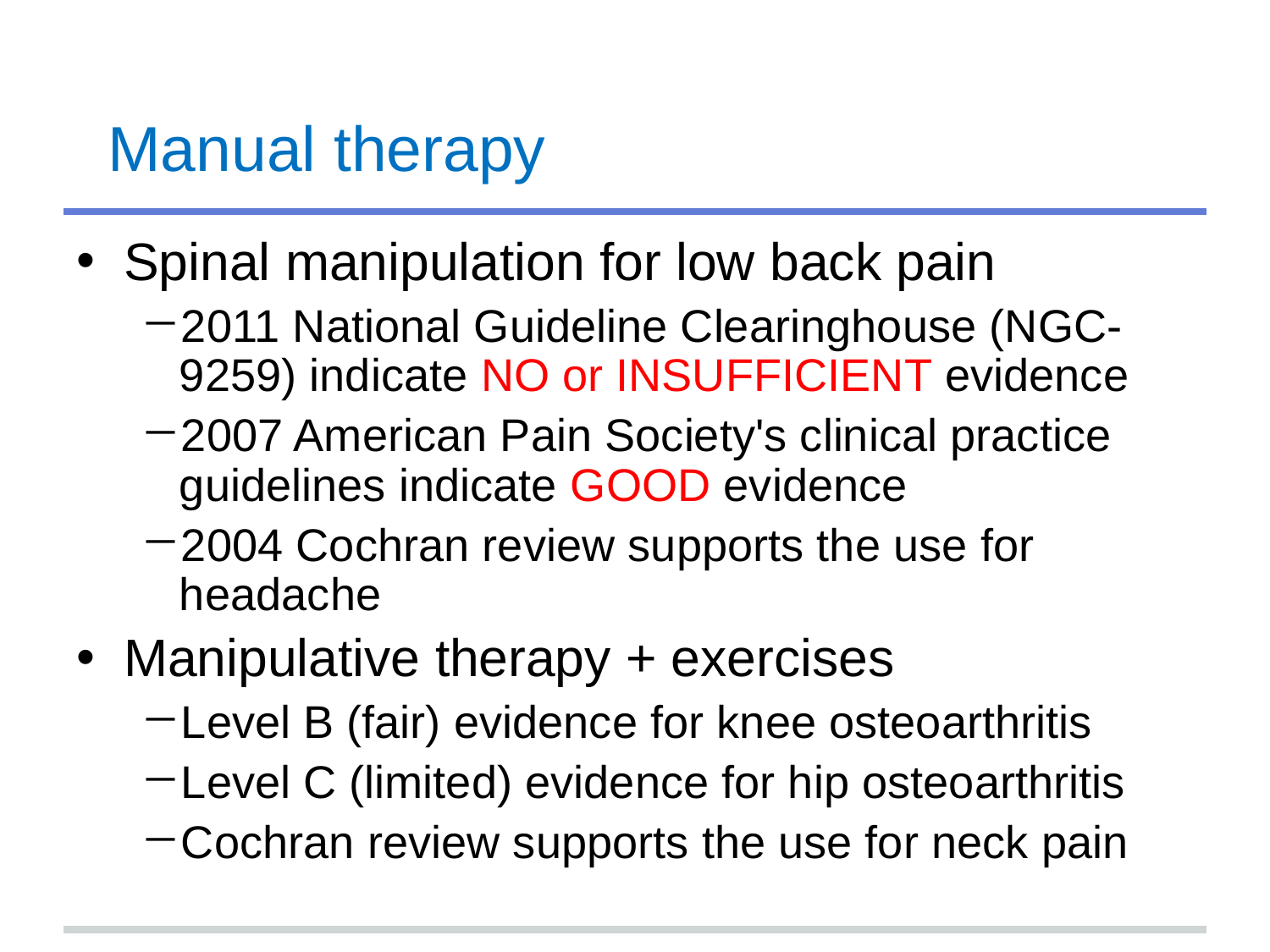

# Manual therapy
Spinal manipulation for low back pain
2011 National Guideline Clearinghouse (NGC-9259) indicate NO or INSUFFICIENT evidence
2007 American Pain Society's clinical practice guidelines indicate GOOD evidence
2004 Cochran review supports the use for headache
Manipulative therapy + exercises
Level B (fair) evidence for knee osteoarthritis
Level C (limited) evidence for hip osteoarthritis
Cochran review supports the use for neck pain